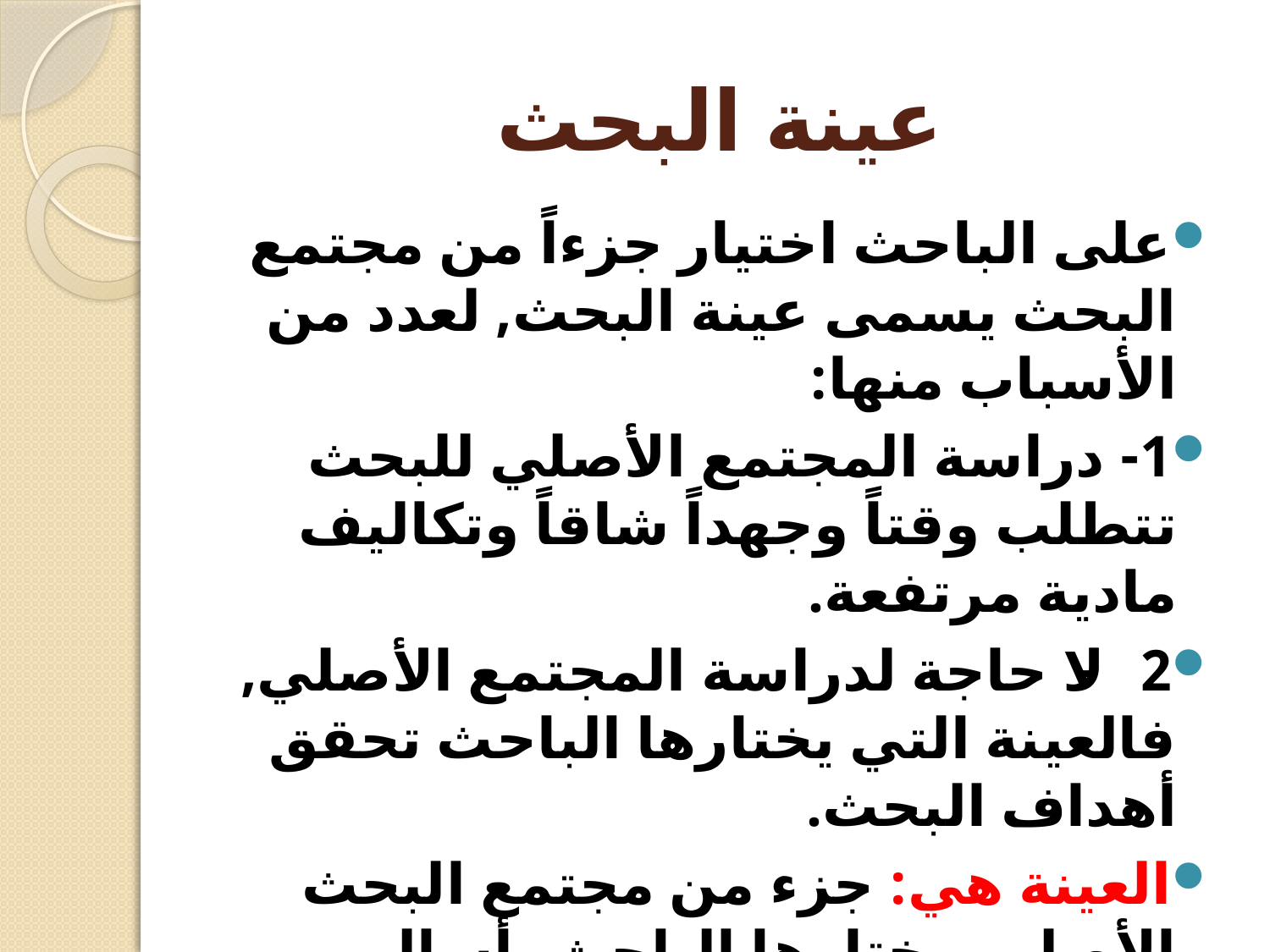

# عينة البحث
على الباحث اختيار جزءاً من مجتمع البحث يسمى عينة البحث, لعدد من الأسباب منها:
1- دراسة المجتمع الأصلي للبحث تتطلب وقتاً وجهداً شاقاً وتكاليف مادية مرتفعة.
2- لا حاجة لدراسة المجتمع الأصلي, فالعينة التي يختارها الباحث تحقق أهداف البحث.
العينة هي: جزء من مجتمع البحث الأصلي, يختارها الباحث بأساليب مختلفة وتضم عدداً من أفراد المجتمع الأصلي.